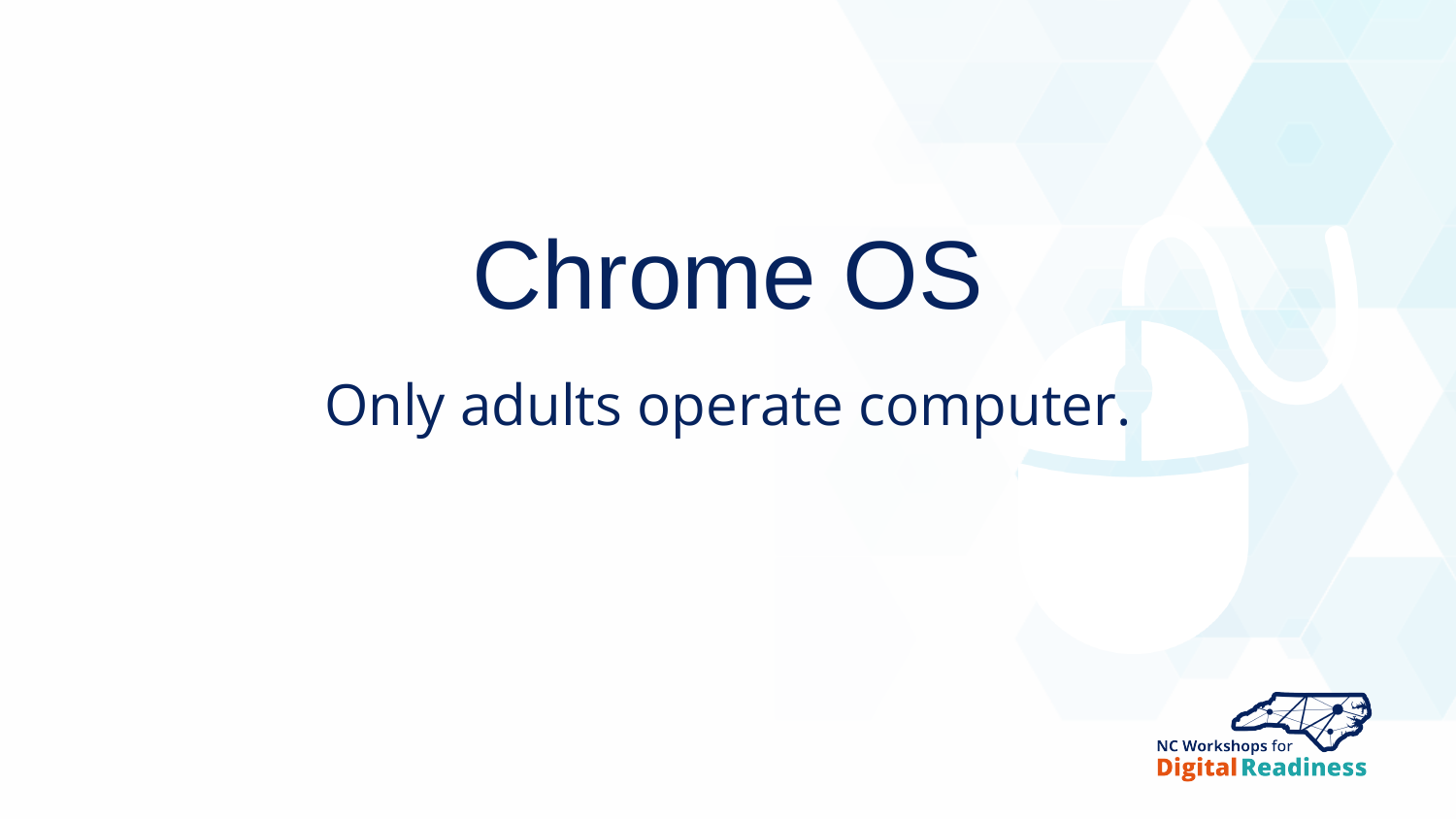

# Chrome OS
Only adults operate computer.